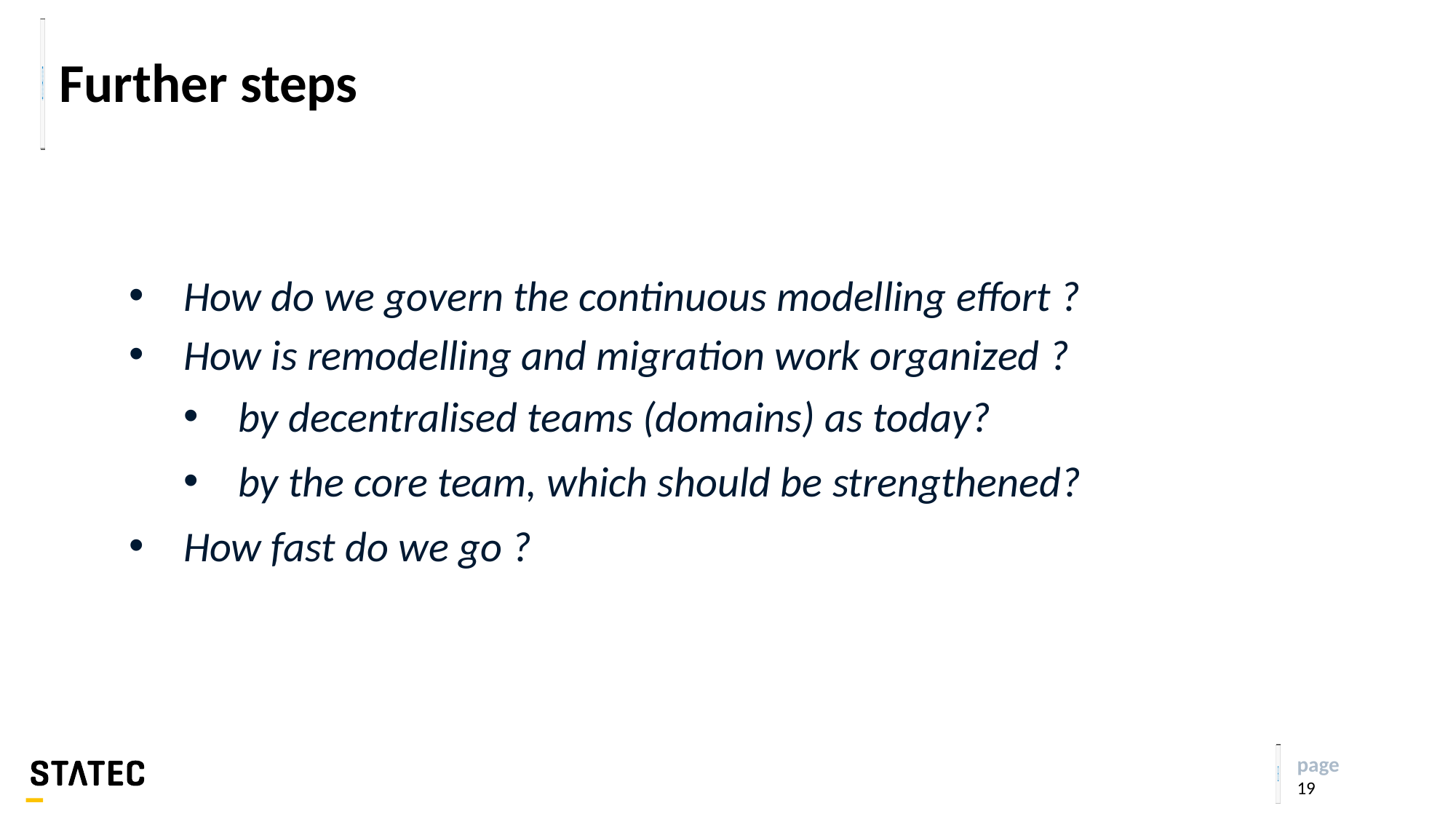

# Further steps

How do we govern the continuous modelling effort ?
How is remodelling and migration work organized ?
by decentralised teams (domains) as today?
by the core team, which should be strengthened?
How fast do we go ?